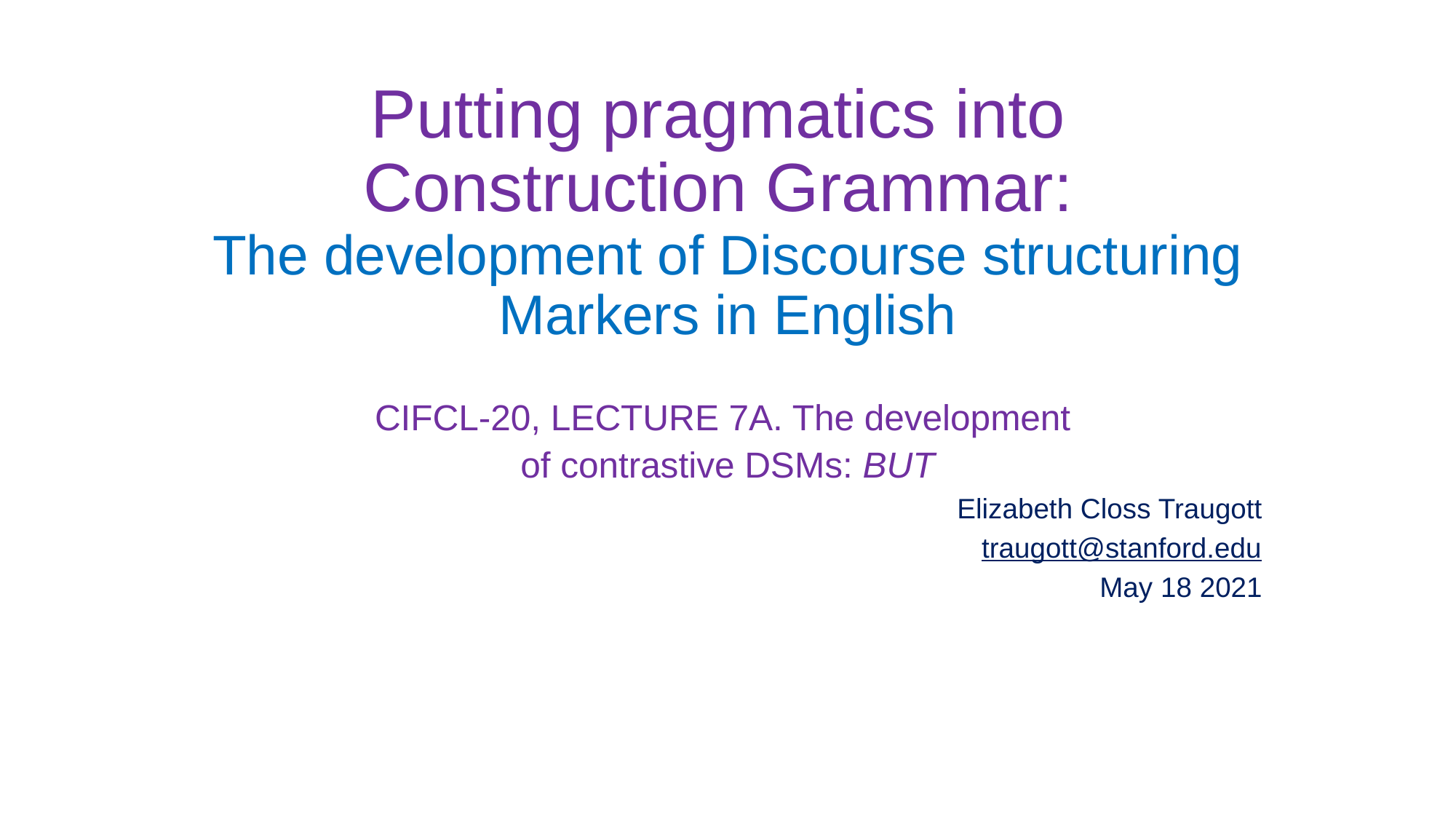

# Putting pragmatics into Construction Grammar: The development of Discourse structuring Markers in English
CIFCL-20, LECTURE 7A. The development
of contrastive DSMs: BUT
Elizabeth Closs Traugott
traugott@stanford.edu
May 18 2021